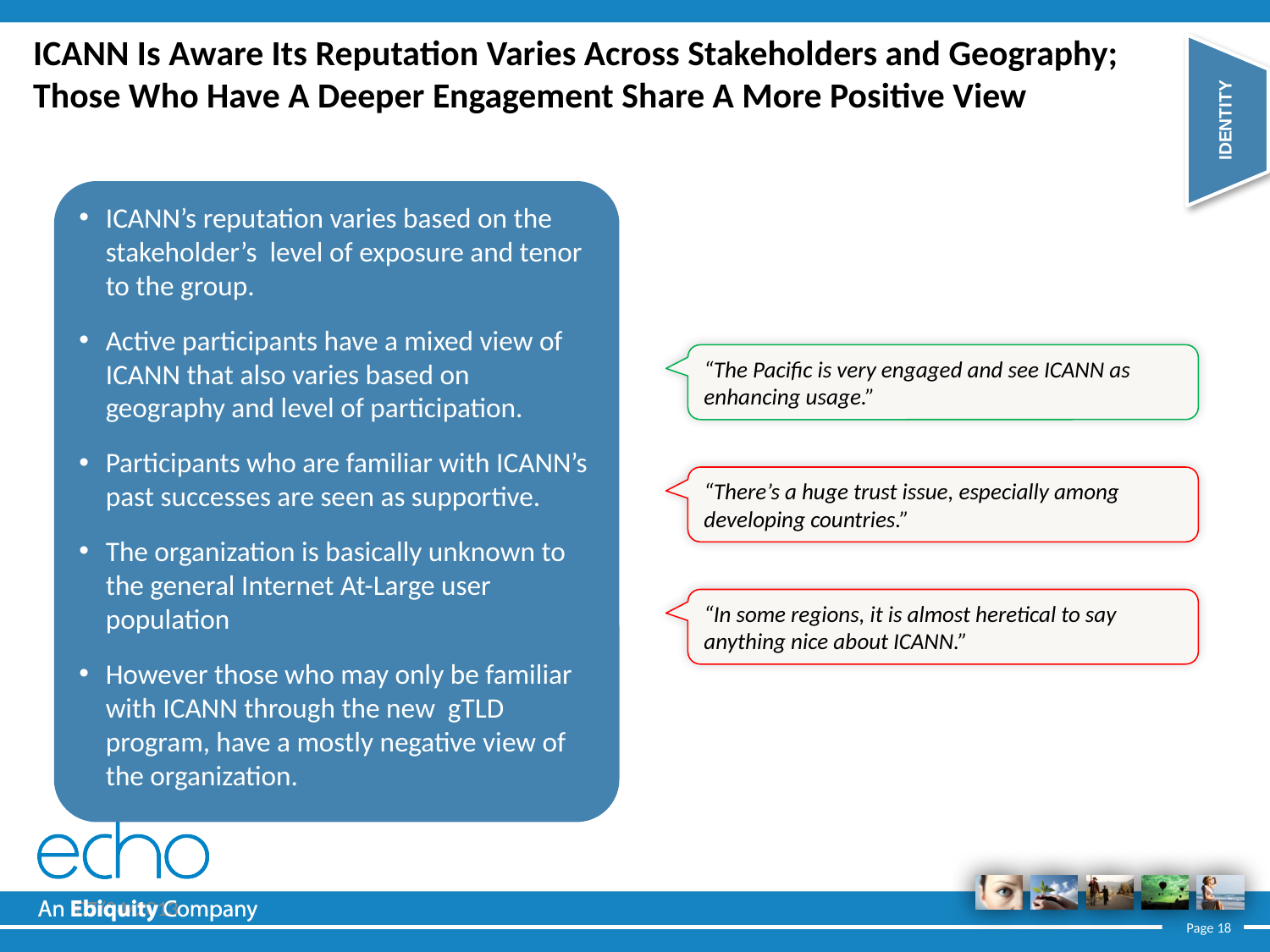

# ICANN Is Aware Its Reputation Varies Across Stakeholders and Geography; Those Who Have A Deeper Engagement Share A More Positive View

IDENTITY
ICANN’s reputation varies based on the stakeholder’s  level of exposure and tenor to the group.
Active participants have a mixed view of ICANN that also varies based on geography and level of participation.
Participants who are familiar with ICANN’s past successes are seen as supportive.
The organization is basically unknown to the general Internet At-Large user population
However those who may only be familiar with ICANN through the new  gTLD program, have a mostly negative view of the organization.
“The Pacific is very engaged and see ICANN as enhancing usage.”
“There’s a huge trust issue, especially among developing countries.”
“In some regions, it is almost heretical to say anything nice about ICANN.”